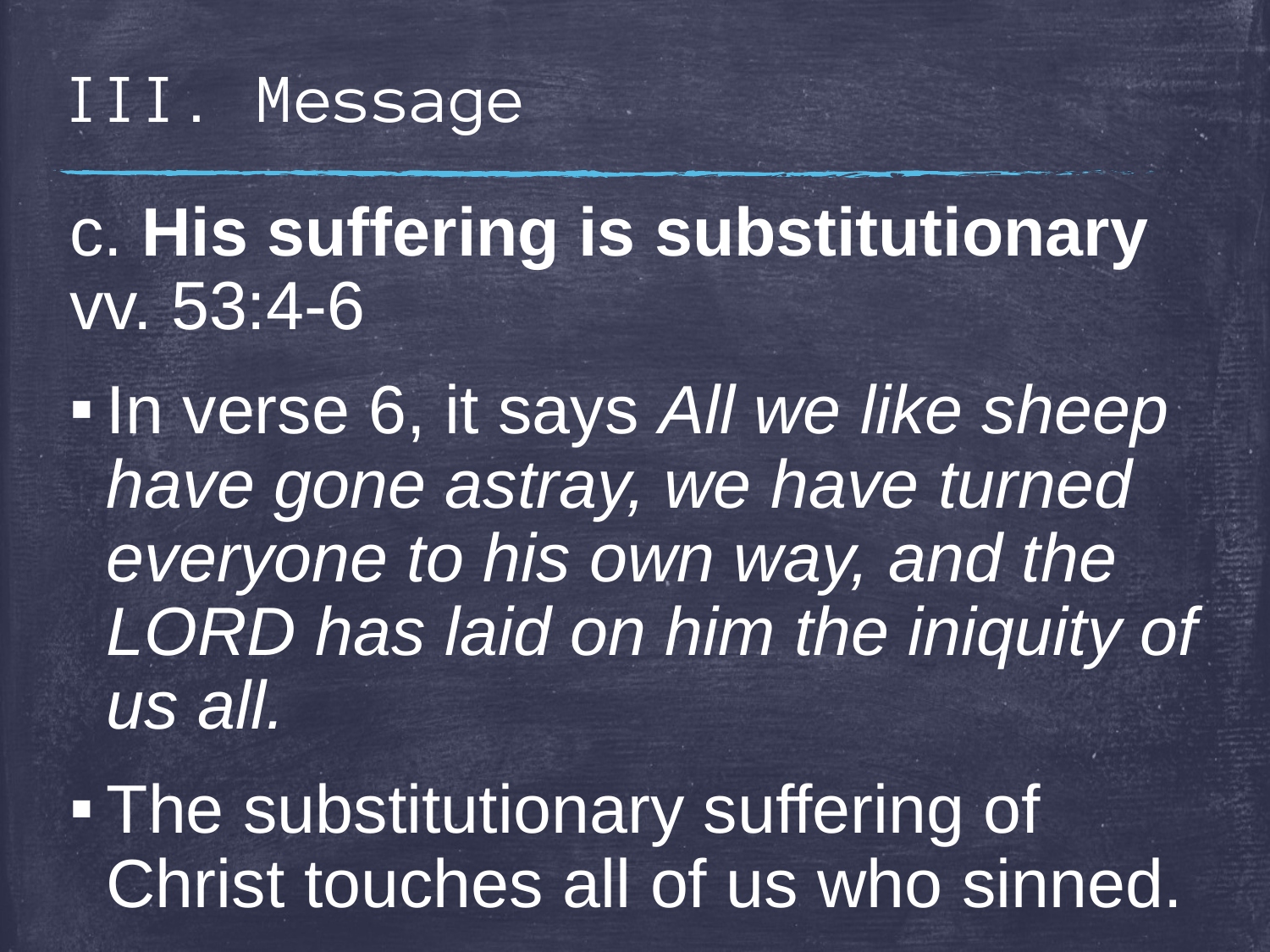

# III. Message
c. His suffering is substitutionary vv. 53:4-6
In verse 6, it says All we like sheep have gone astray, we have turned everyone to his own way, and the LORD has laid on him the iniquity of us all.
The substitutionary suffering of Christ touches all of us who sinned.